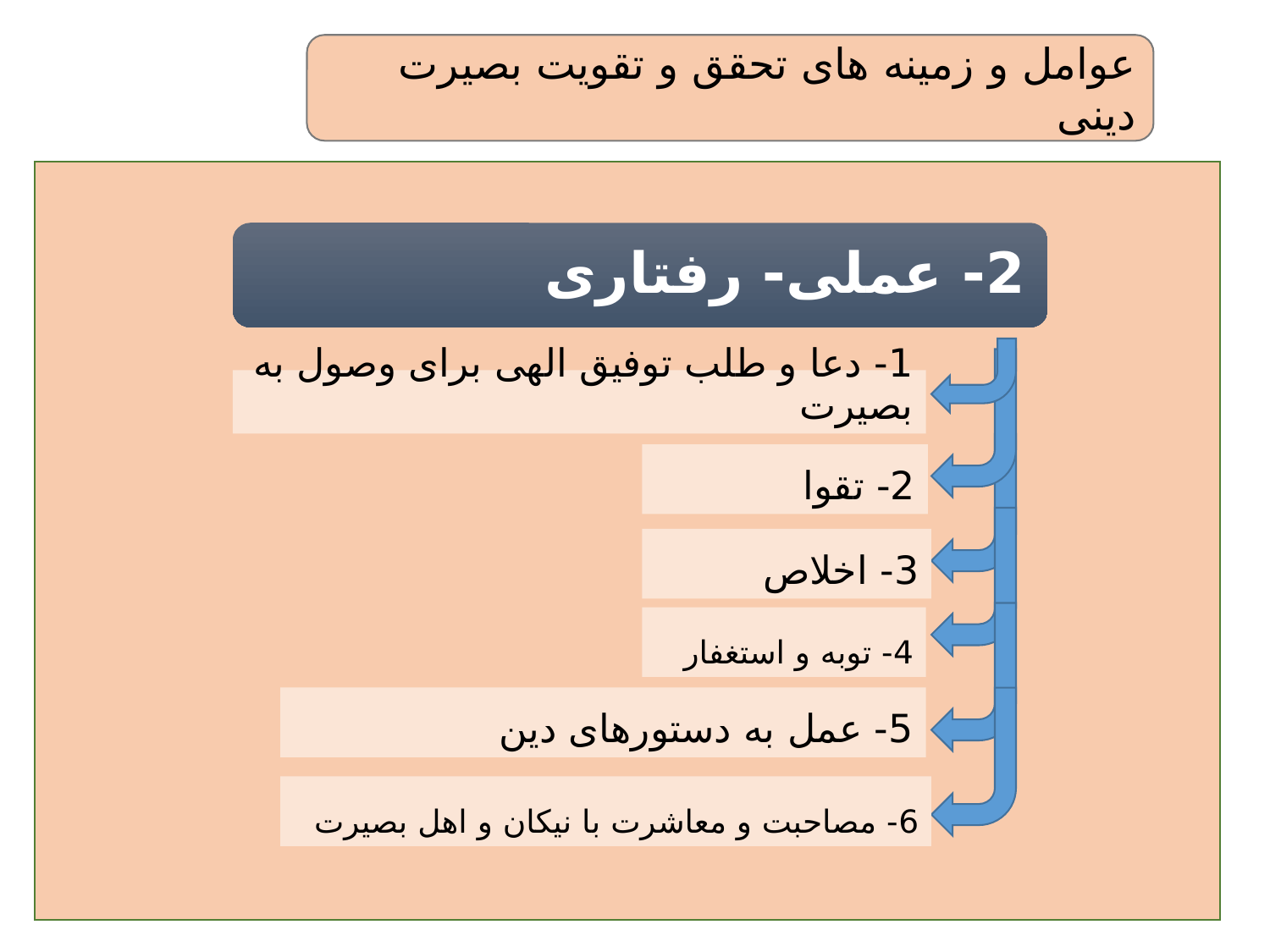

عوامل و زمینه های تحقق و تقویت بصیرت دینی

2- عملی- رفتاری

1- دعا و طلب توفیق الهی برای وصول به بصیرت

2- تقوا

3- اخلاص

4- توبه و استغفار

5- عمل به دستورهای دین
6- مصاحبت و معاشرت با نیکان و اهل بصیرت